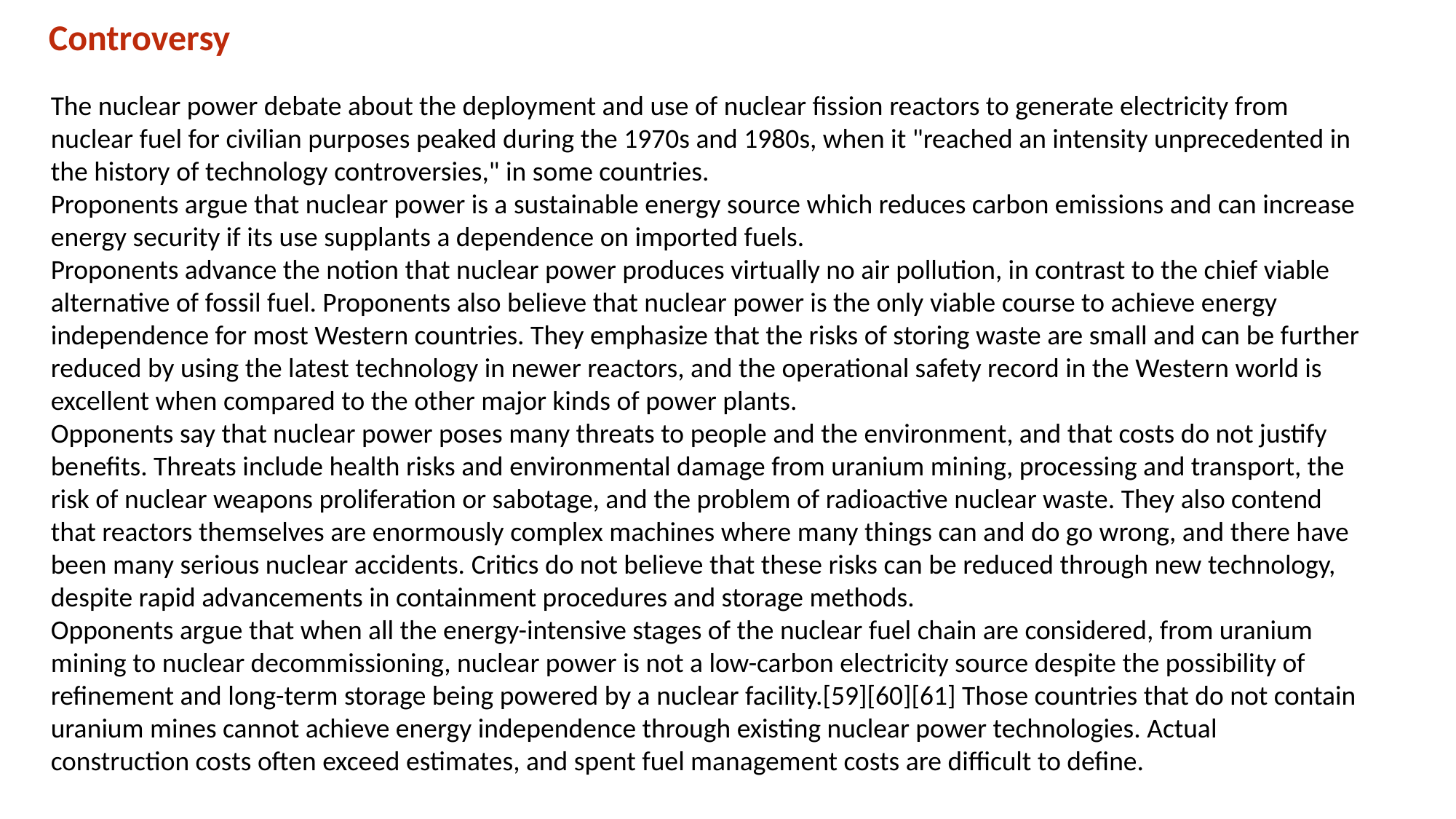

Controversy
The nuclear power debate about the deployment and use of nuclear fission reactors to generate electricity from nuclear fuel for civilian purposes peaked during the 1970s and 1980s, when it "reached an intensity unprecedented in the history of technology controversies," in some countries.
Proponents argue that nuclear power is a sustainable energy source which reduces carbon emissions and can increase energy security if its use supplants a dependence on imported fuels.
Proponents advance the notion that nuclear power produces virtually no air pollution, in contrast to the chief viable alternative of fossil fuel. Proponents also believe that nuclear power is the only viable course to achieve energy independence for most Western countries. They emphasize that the risks of storing waste are small and can be further reduced by using the latest technology in newer reactors, and the operational safety record in the Western world is excellent when compared to the other major kinds of power plants.
Opponents say that nuclear power poses many threats to people and the environment, and that costs do not justify benefits. Threats include health risks and environmental damage from uranium mining, processing and transport, the risk of nuclear weapons proliferation or sabotage, and the problem of radioactive nuclear waste. They also contend that reactors themselves are enormously complex machines where many things can and do go wrong, and there have been many serious nuclear accidents. Critics do not believe that these risks can be reduced through new technology, despite rapid advancements in containment procedures and storage methods.
Opponents argue that when all the energy-intensive stages of the nuclear fuel chain are considered, from uranium mining to nuclear decommissioning, nuclear power is not a low-carbon electricity source despite the possibility of refinement and long-term storage being powered by a nuclear facility.[59][60][61] Those countries that do not contain uranium mines cannot achieve energy independence through existing nuclear power technologies. Actual construction costs often exceed estimates, and spent fuel management costs are difficult to define.